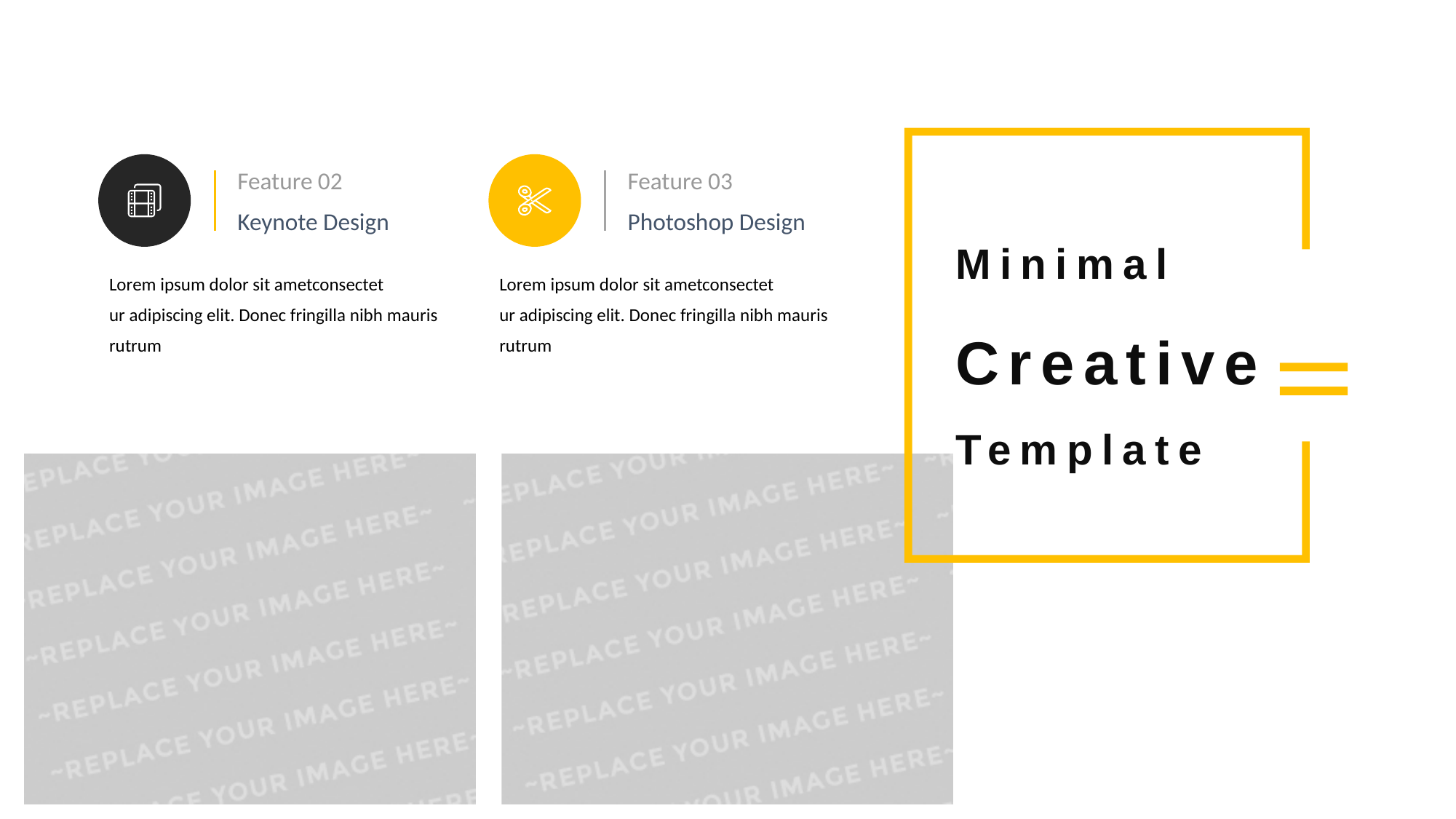

Feature 02
Feature 03

Keynote Design
Photoshop Design
Minimal
Creative
Template
Lorem ipsum dolor sit ametconsectet
ur adipiscing elit. Donec fringilla nibh mauris rutrum
Lorem ipsum dolor sit ametconsectet
ur adipiscing elit. Donec fringilla nibh mauris rutrum